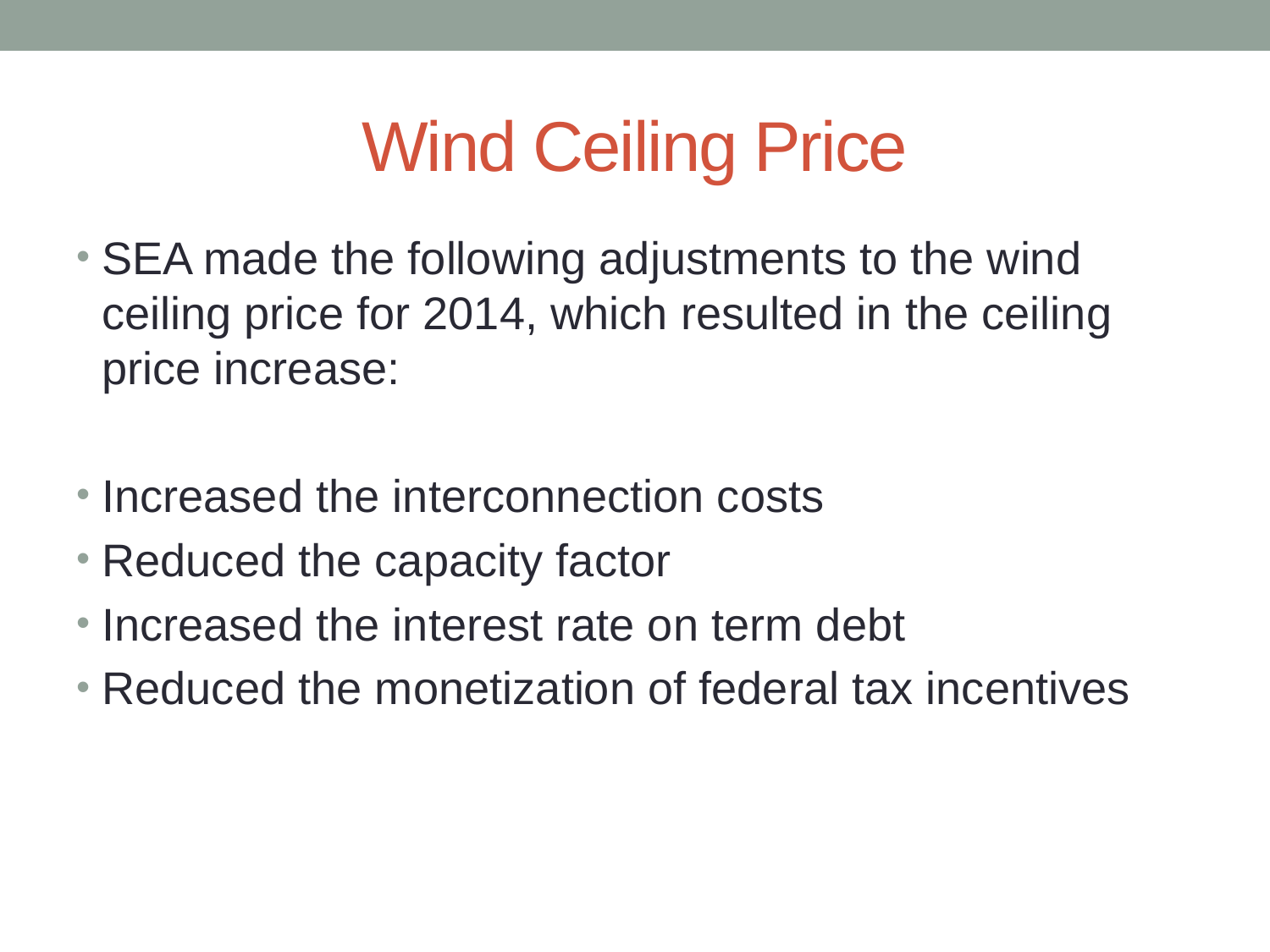

# Wind Ceiling Price
SEA made the following adjustments to the wind ceiling price for 2014, which resulted in the ceiling price increase:

Increased the interconnection costs
Reduced the capacity factor
Increased the interest rate on term debt
Reduced the monetization of federal tax incentives